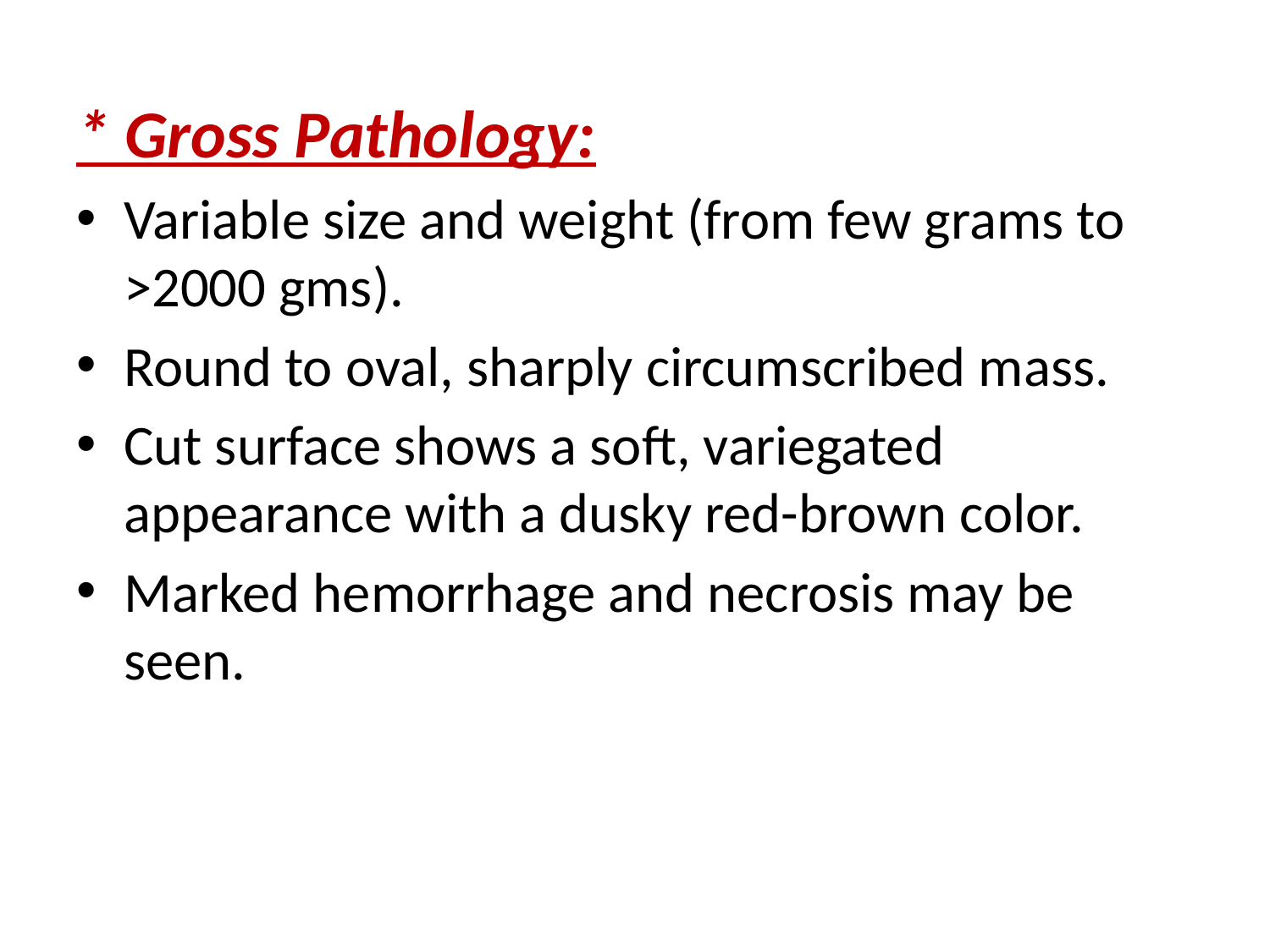

* Gross Pathology:
Variable size and weight (from few grams to >2000 gms).
Round to oval, sharply circumscribed mass.
Cut surface shows a soft, variegated appearance with a dusky red-brown color.
Marked hemorrhage and necrosis may be seen.